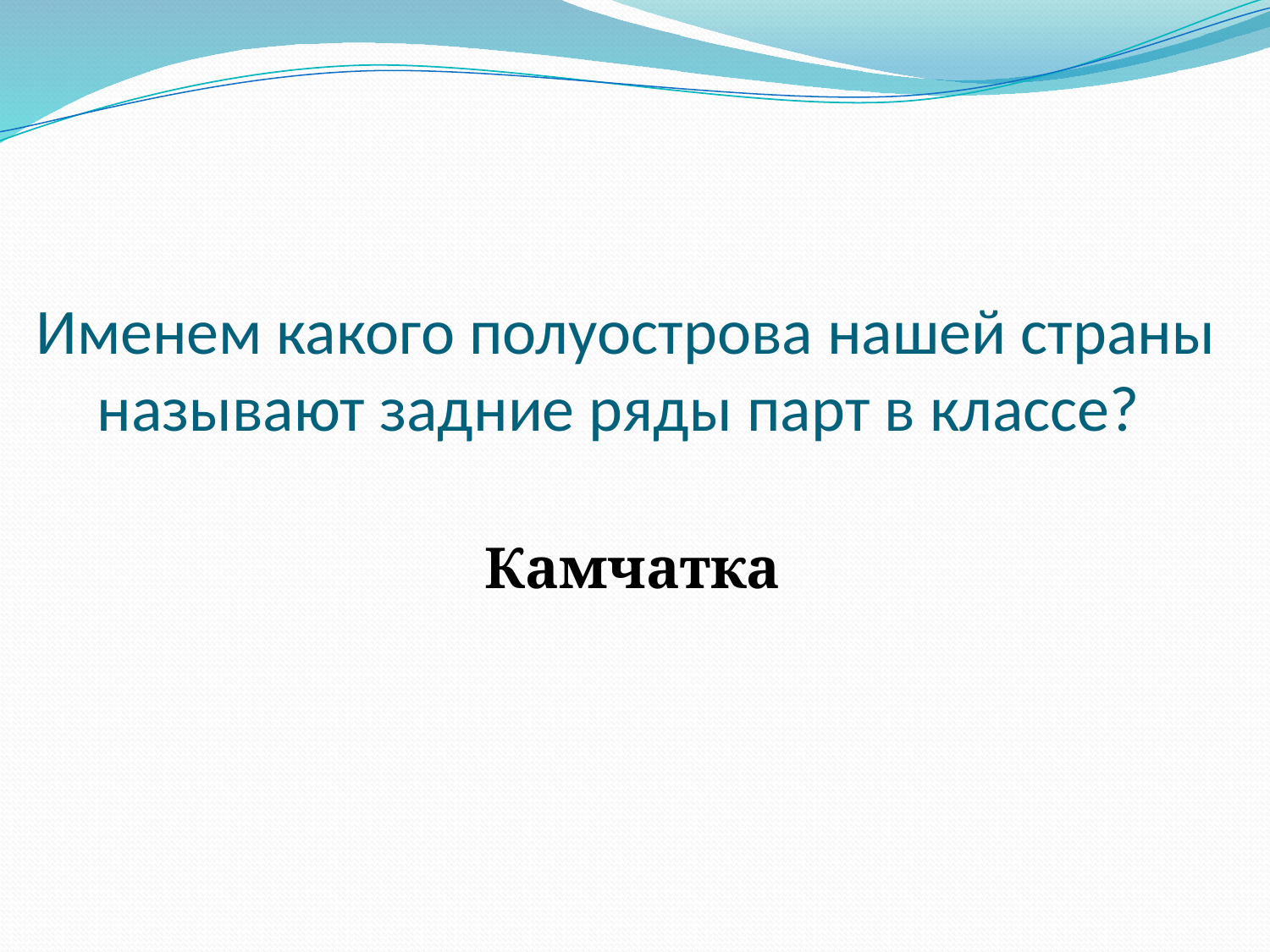

# Именем какого полуострова нашей страны называют задние ряды парт в классе?
Камчатка